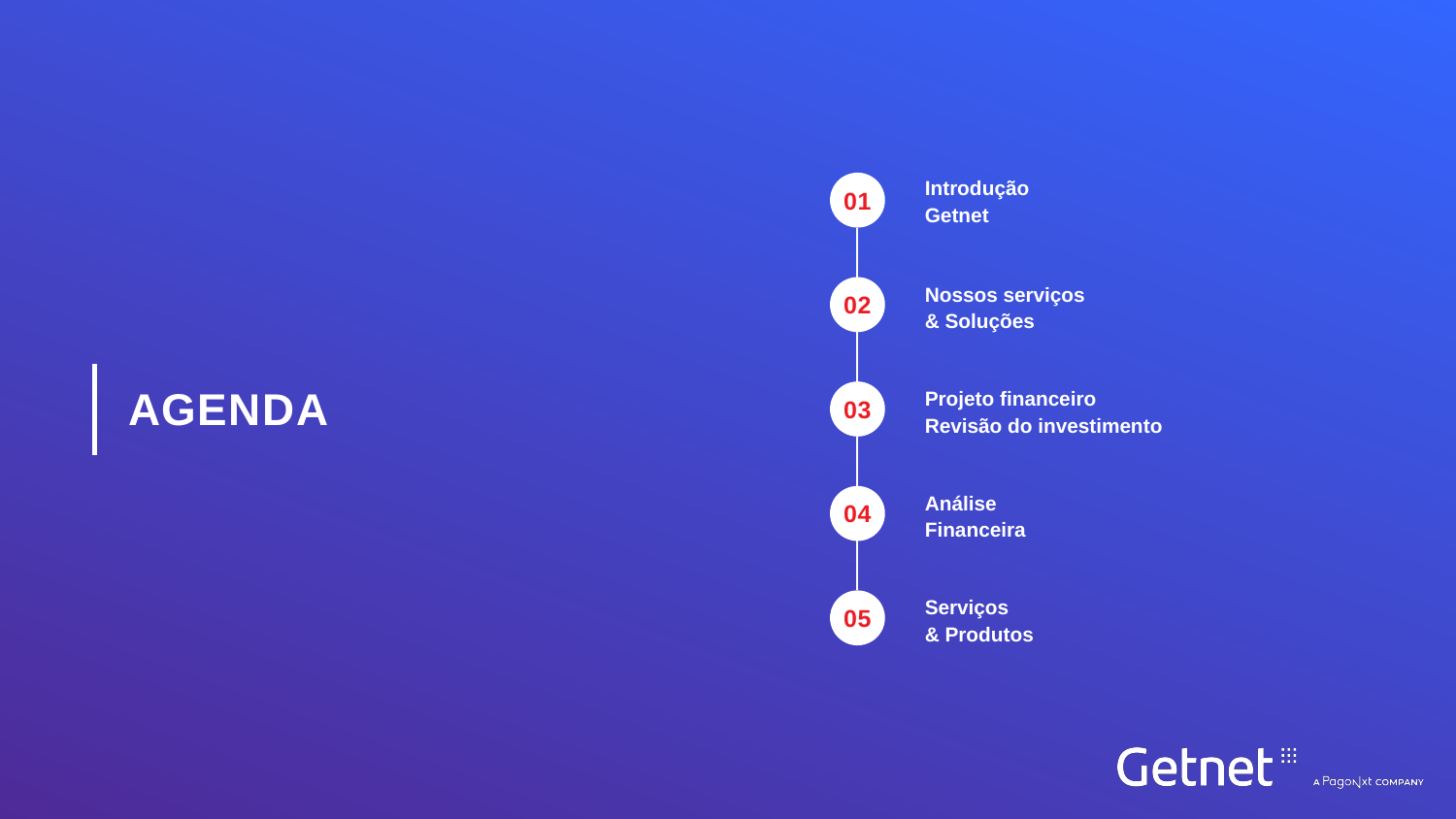

01
Introdução
Getnet

Nossos serviços
& Soluções
02

Projeto financeiro
Revisão do investimento
03

Análise
Financeira
04

Serviços
& Produtos
05
Agenda